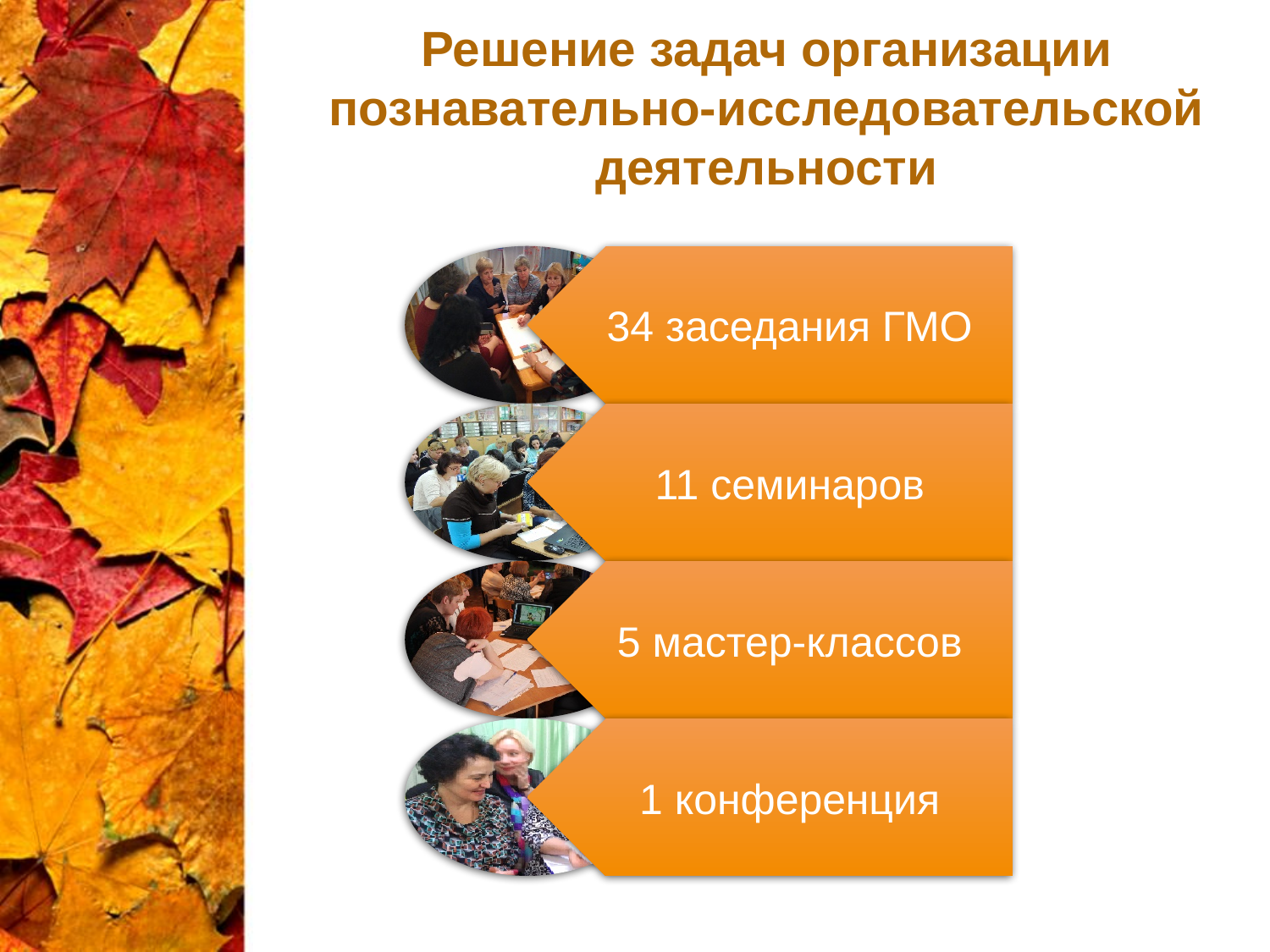

# Решение задач организации познавательно-исследовательской деятельности
34 заседания ГМО
11 семинаров
5 мастер-классов
1 конференция